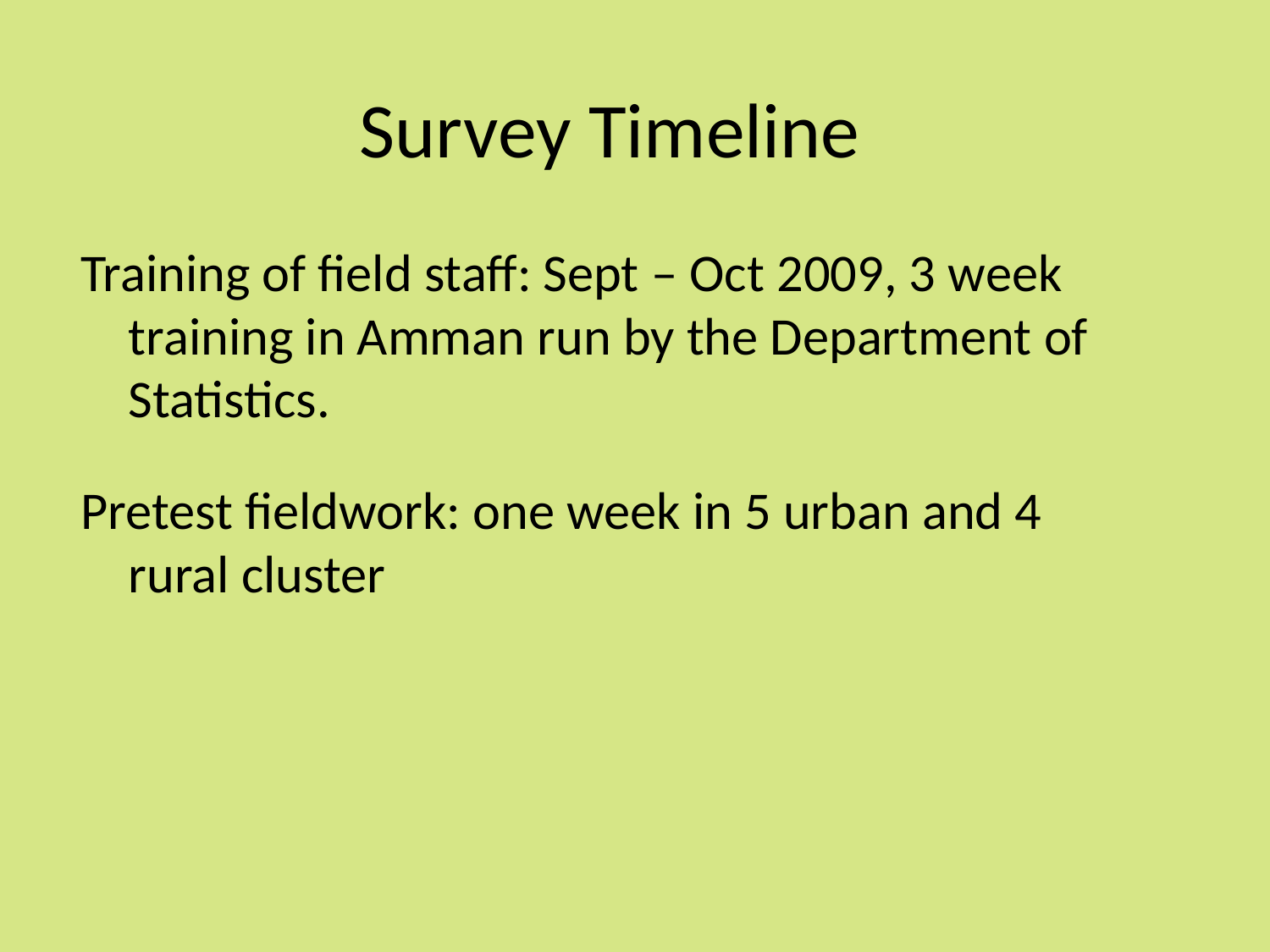

Survey Timeline
Training of field staff: Sept – Oct 2009, 3 week training in Amman run by the Department of Statistics.
Pretest fieldwork: one week in 5 urban and 4 rural cluster